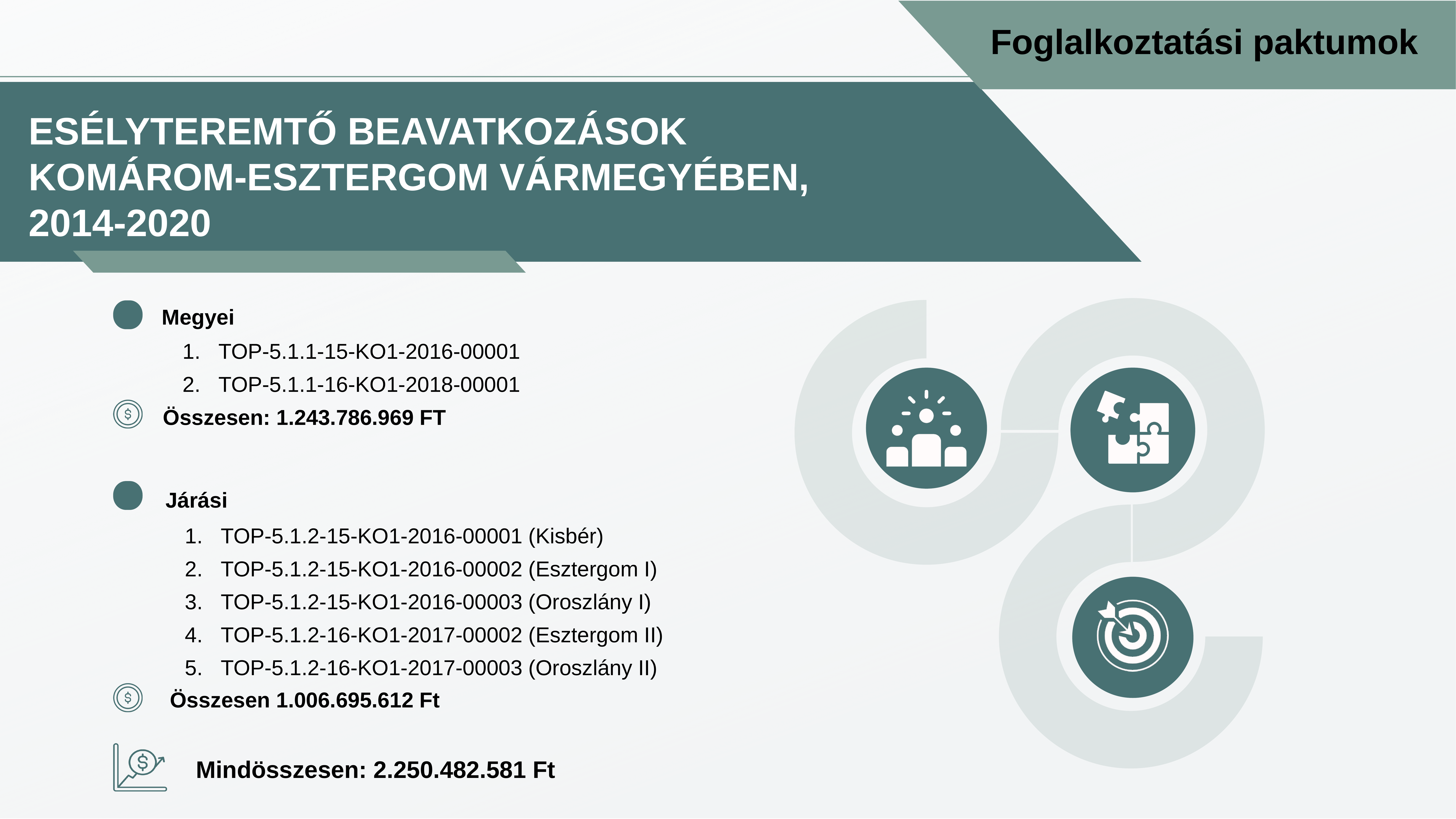

Foglalkoztatási paktumok

Esélyteremtő beavatkozások
Komárom-Esztergom vármegyében,
2014-2020

Megyei
TOP-5.1.1-15-KO1-2016-00001
TOP-5.1.1-16-KO1-2018-00001

Összesen: 1.243.786.969 FT

Járási

TOP-5.1.2-15-KO1-2016-00001 (Kisbér)
TOP-5.1.2-15-KO1-2016-00002 (Esztergom I)
TOP-5.1.2-15-KO1-2016-00003 (Oroszlány I)
TOP-5.1.2-16-KO1-2017-00002 (Esztergom II)
TOP-5.1.2-16-KO1-2017-00003 (Oroszlány II)

Összesen 1.006.695.612 Ft

Mindösszesen: 2.250.482.581 Ft